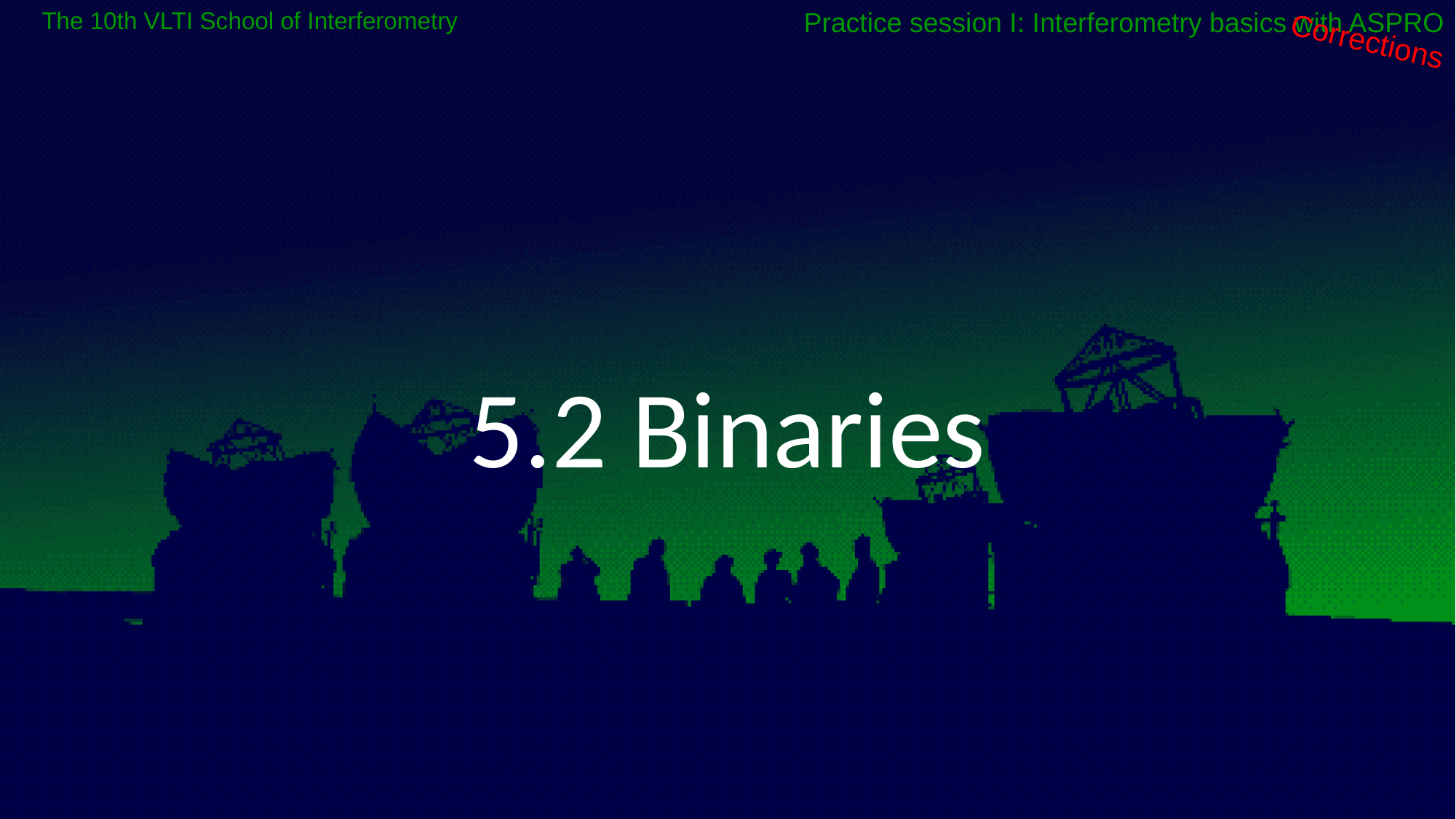

The 10th VLTI School of Interferometry
Practice session I: Interferometry basics with ASPRO
Corrections
5.2 Binaries